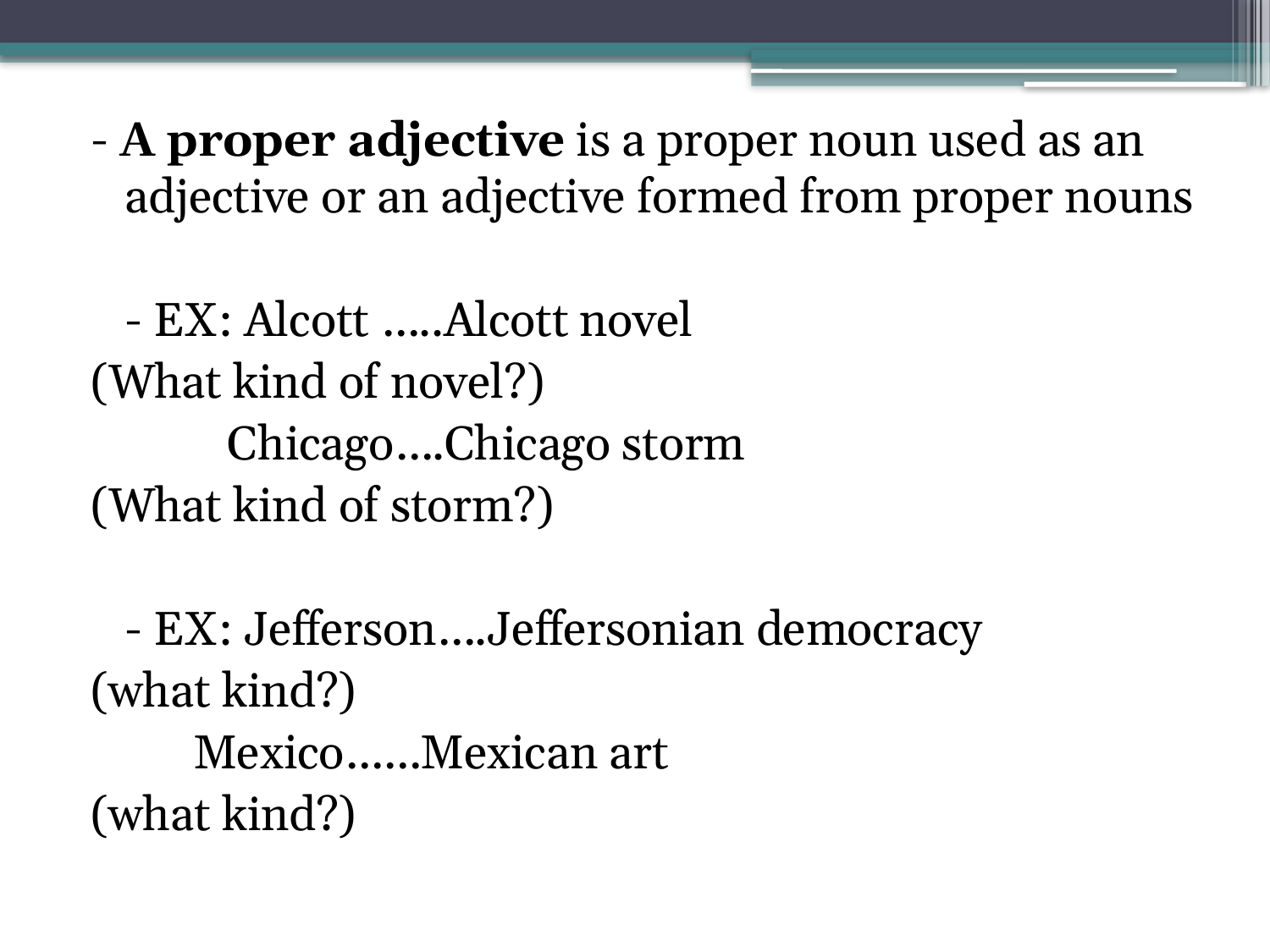

- A proper adjective is a proper noun used as an adjective or an adjective formed from proper nouns

	- EX: Alcott …..Alcott novel
(What kind of novel?)
            Chicago….Chicago storm
(What kind of storm?)

	- EX: Jefferson….Jeffersonian democracy
(what kind?)
	      Mexico……Mexican art
(what kind?)